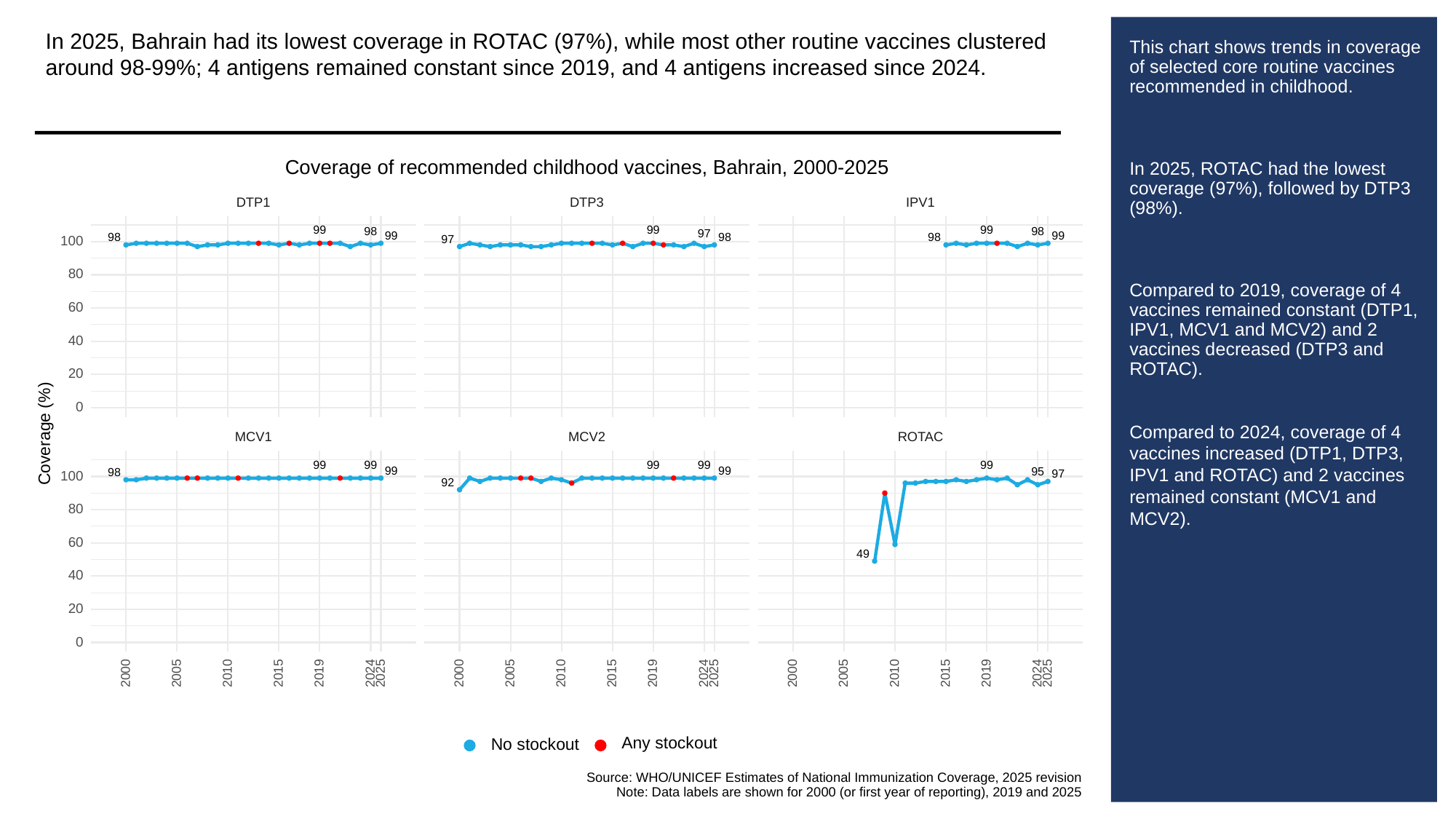

In 2025, Bahrain had its lowest coverage in ROTAC (97%), while most other routine vaccines clustered around 98-99%; 4 antigens remained constant since 2019, and 4 antigens increased since 2024.
# This chart shows trends in coverage of selected core routine vaccines recommended in childhood.

In 2025, ROTAC had the lowest coverage (97%), followed by DTP3 (98%).

Compared to 2019, coverage of 4 vaccines remained constant (DTP1, IPV1, MCV1 and MCV2) and 2 vaccines decreased (DTP3 and ROTAC).

Compared to 2024, coverage of 4 vaccines increased (DTP1, DTP3, IPV1 and ROTAC) and 2 vaccines remained constant (MCV1 and MCV2).

Coverage of recommended childhood vaccines, Bahrain, 2000-2025
DTP3
DTP1
IPV1

99
99
99
98
98
97
99
99
98
98
98
97
100

80

60

40

20

0

Coverage (%)
ROTAC
MCV1
MCV2

99
99
99
99
99
99
99
95
98
97
100

92

80

60

49

40

20

0

2000
2005
2010
2015
2019
2024
2025
2000
2005
2010
2015
2019
2024
2025
2000
2005
2010
2015
2019
2024
2025
Any stockout
No stockout

Source: WHO/UNICEF Estimates of National Immunization Coverage, 2025 revision
Note: Data labels are shown for 2000 (or first year of reporting), 2019 and 2025